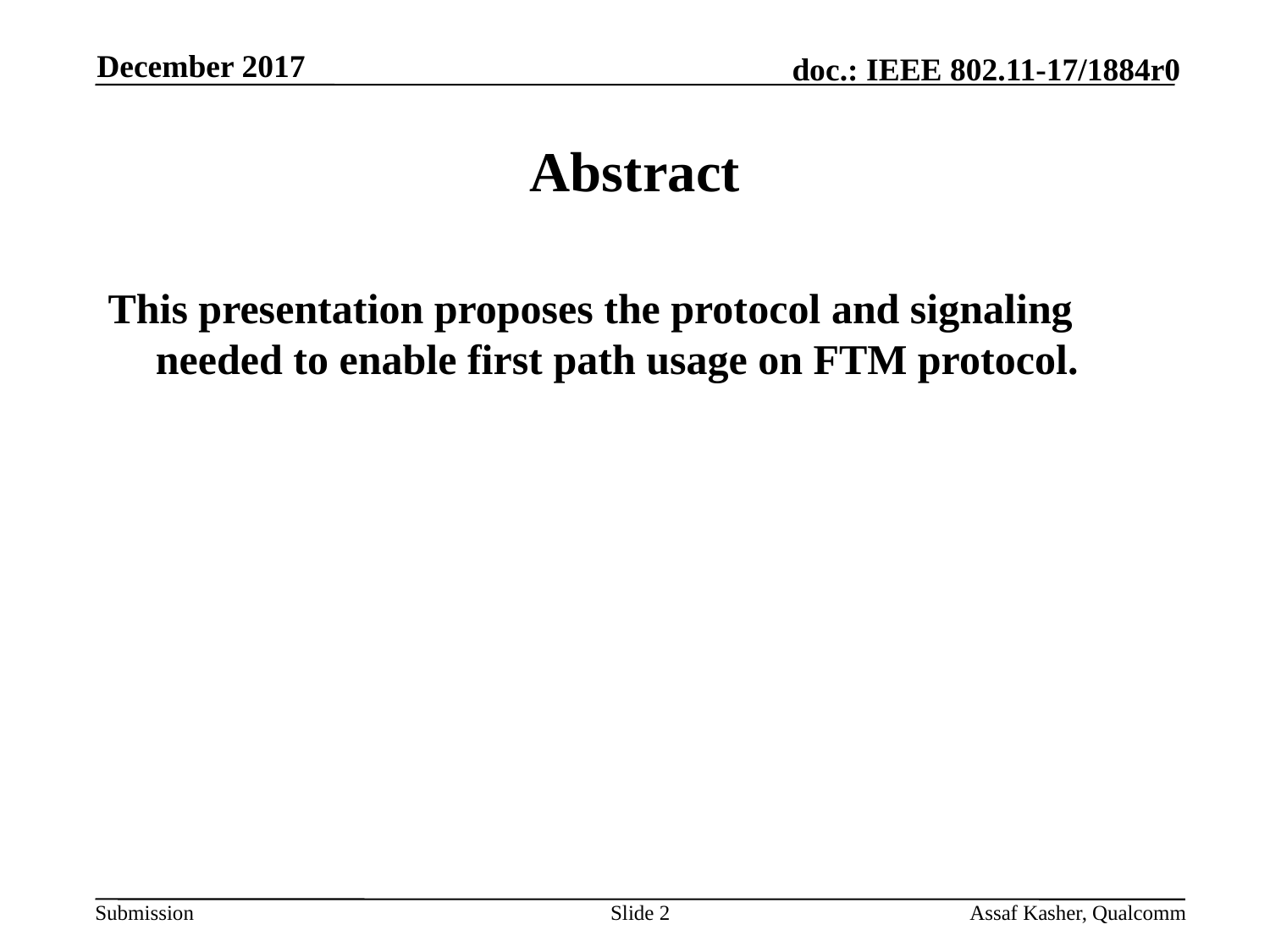

December 2017
# Abstract
This presentation proposes the protocol and signaling needed to enable first path usage on FTM protocol.
Slide 2
Assaf Kasher, Qualcomm